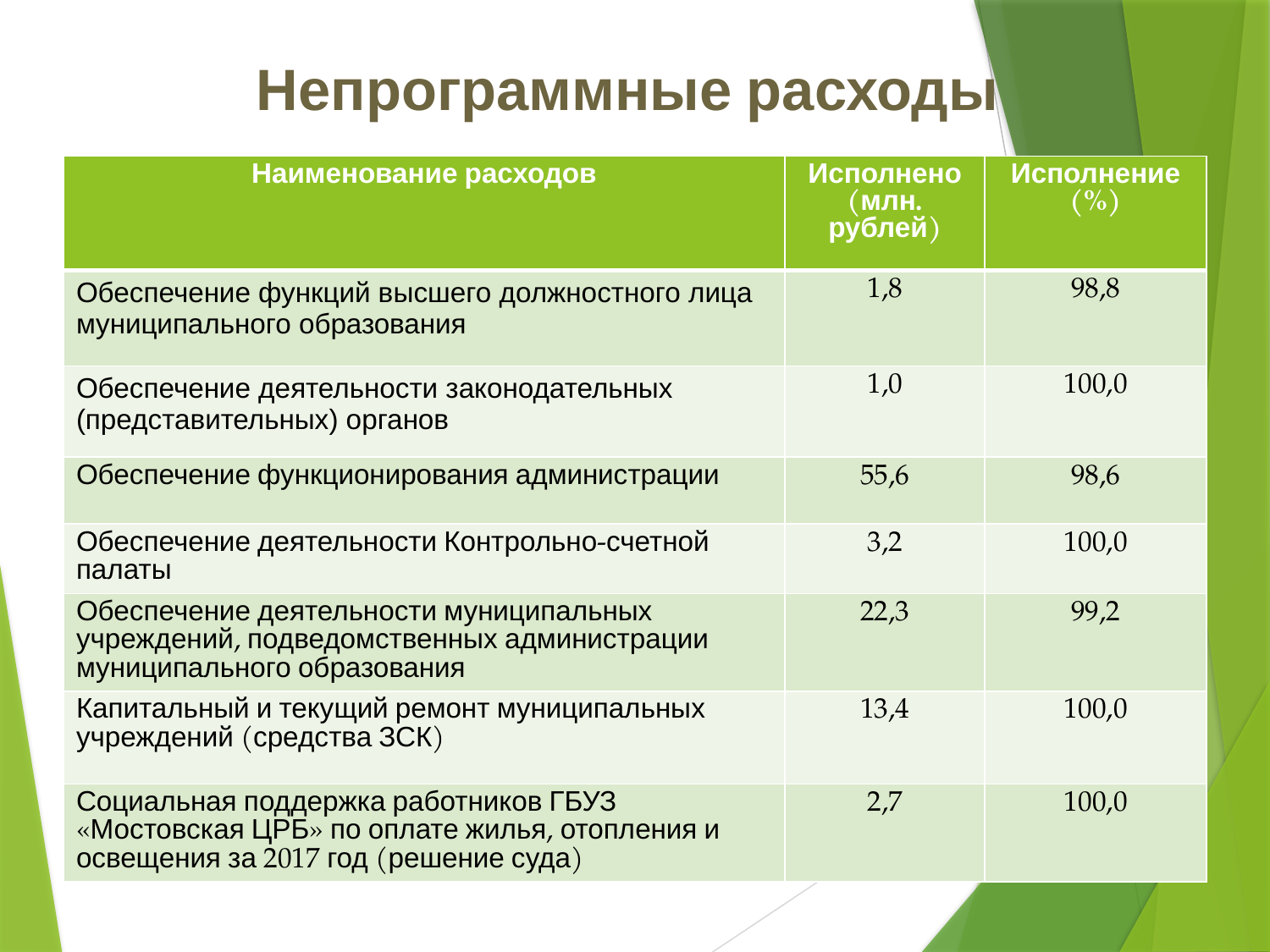

# Непрограммные расходы
| Наименование расходов | Исполнено (млн. рублей) | Исполнение (%) |
| --- | --- | --- |
| Обеспечение функций высшего должностного лица муниципального образования | 1,8 | 98,8 |
| Обеспечение деятельности законодательных (представительных) органов | 1,0 | 100,0 |
| Обеспечение функционирования администрации | 55,6 | 98,6 |
| Обеспечение деятельности Контрольно-счетной палаты | 3,2 | 100,0 |
| Обеспечение деятельности муниципальных учреждений, подведомственных администрации муниципального образования | 22,3 | 99,2 |
| Капитальный и текущий ремонт муниципальных учреждений (средства ЗСК) | 13,4 | 100,0 |
| Социальная поддержка работников ГБУЗ «Мостовская ЦРБ» по оплате жилья, отопления и освещения за 2017 год (решение суда) | 2,7 | 100,0 |